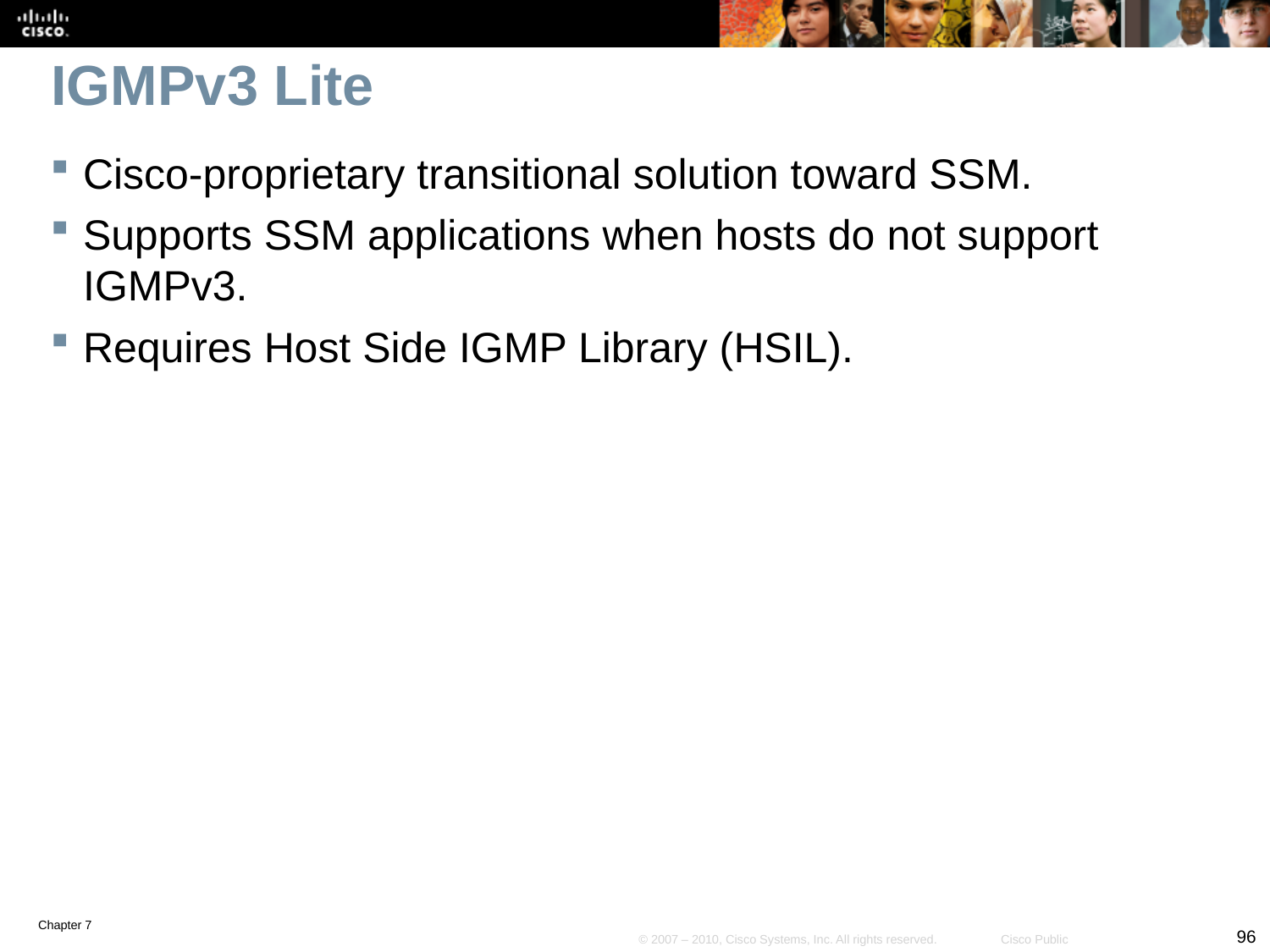

# IGMPv3 Lite
Cisco-proprietary transitional solution toward SSM.
Supports SSM applications when hosts do not support IGMPv3.
Requires Host Side IGMP Library (HSIL).